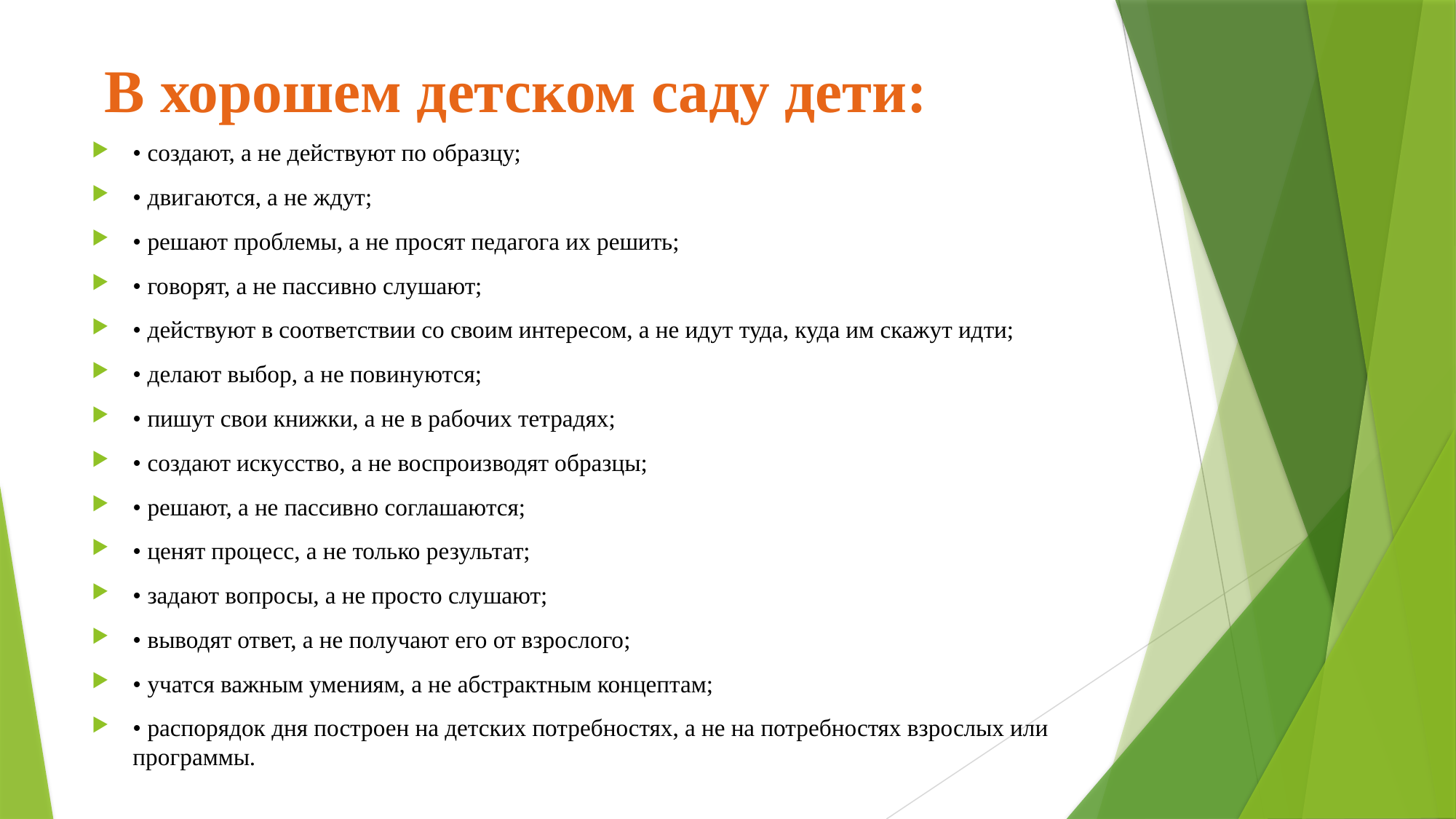

# В хорошем детском саду дети:
• создают, а не действуют по образцу;
• двигаются, а не ждут;
• решают проблемы, а не просят педагога их решить;
• говорят, а не пассивно слушают;
• действуют в соответствии со своим интересом, а не идут туда, куда им скажут идти;
• делают выбор, а не повинуются;
• пишут свои книжки, а не в рабочих тетрадях;
• создают искусство, а не воспроизводят образцы;
• решают, а не пассивно соглашаются;
• ценят процесс, а не только результат;
• задают вопросы, а не просто слушают;
• выводят ответ, а не получают его от взрослого;
• учатся важным умениям, а не абстрактным концептам;
• распорядок дня построен на детских потребностях, а не на потребностях взрослых или программы.